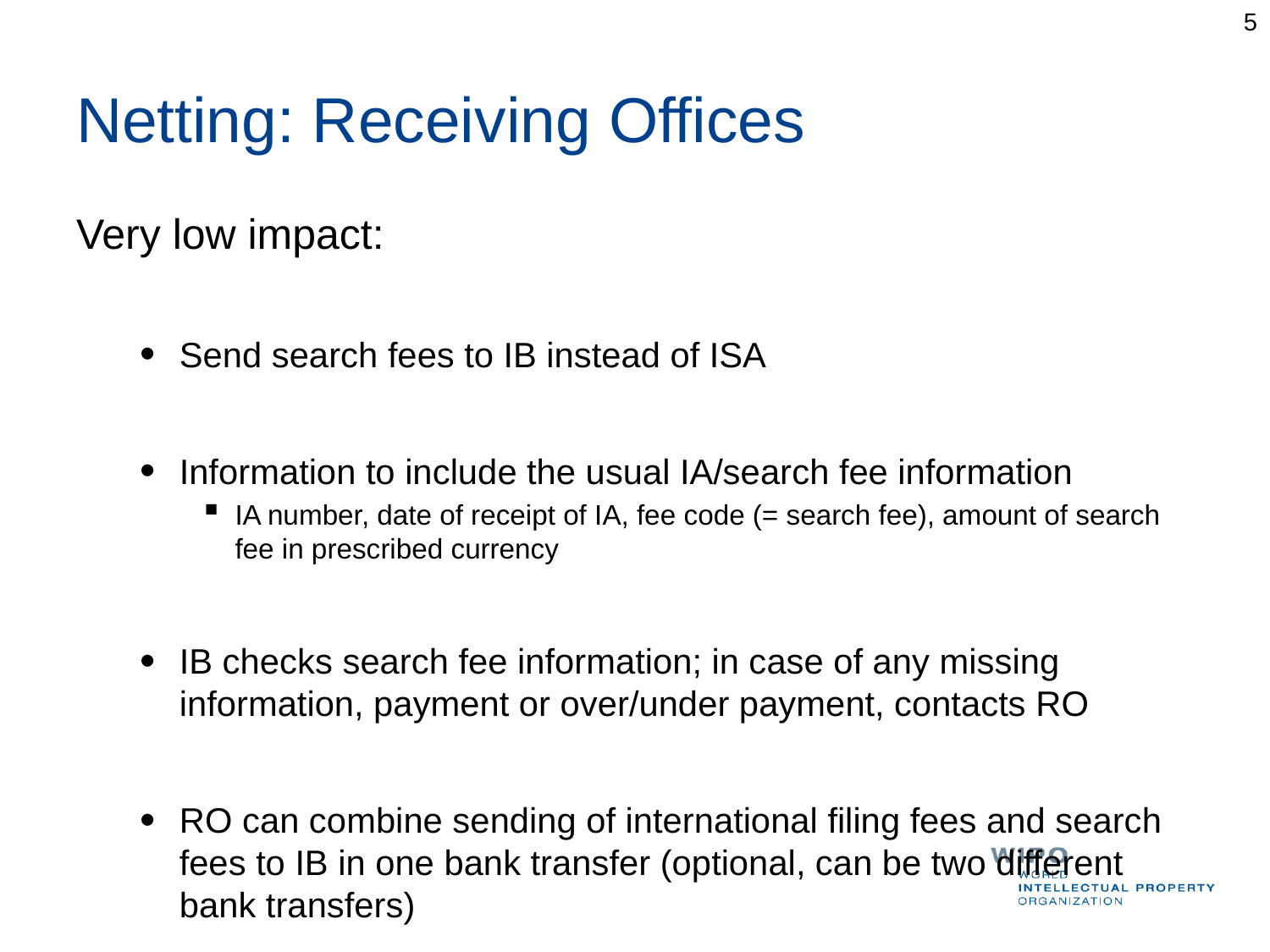

5
# Netting: Receiving Offices
Very low impact:

Send search fees to IB instead of ISA

Information to include the usual IA/search fee information
IA number, date of receipt of IA, fee code (= search fee), amount of search fee in prescribed currency

IB checks search fee information; in case of any missing information, payment or over/under payment, contacts RO

RO can combine sending of international filing fees and search fees to IB in one bank transfer (optional, can be two different bank transfers)